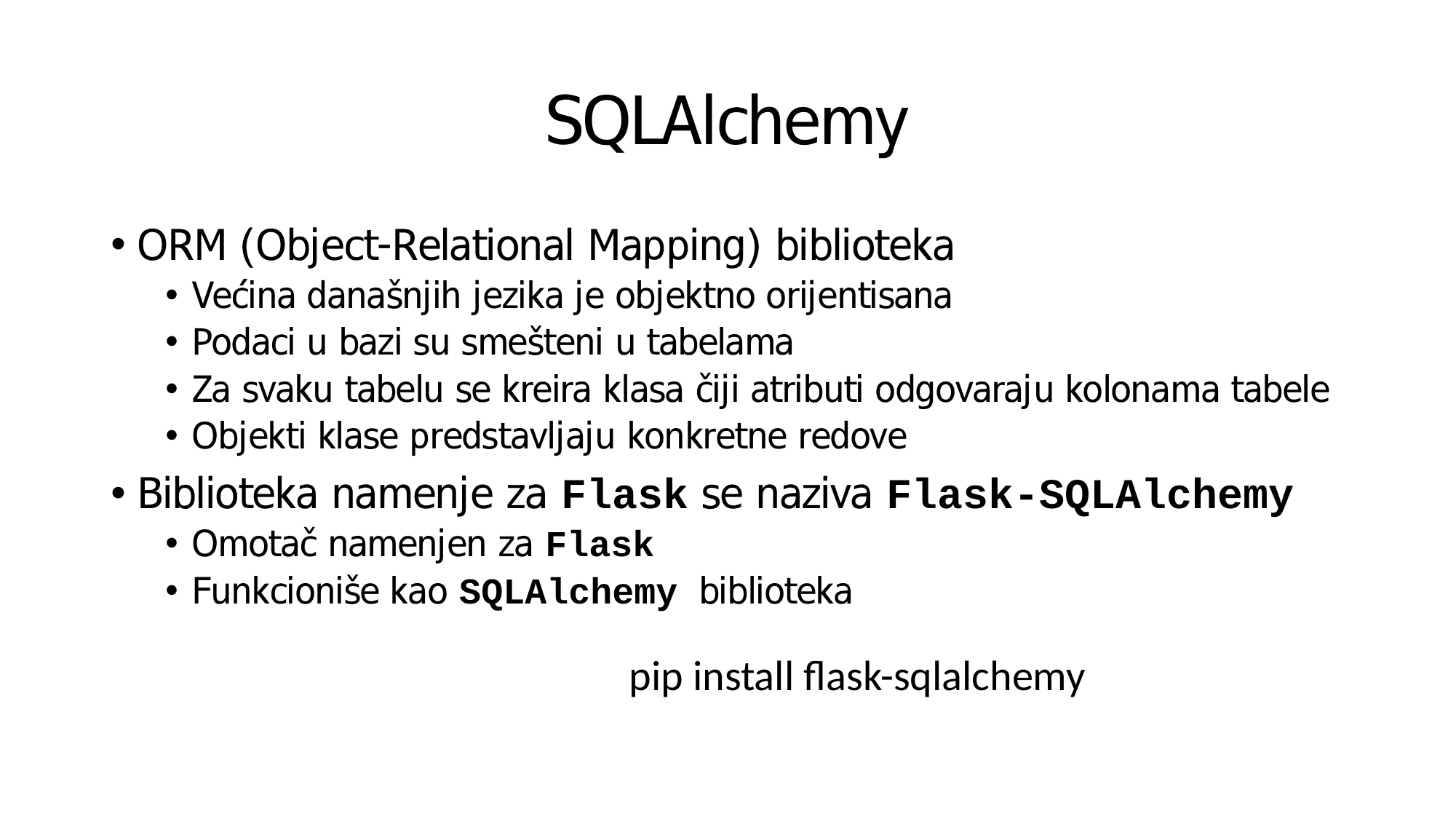

# SQLAlchemy
ORM (Object-Relational Mapping) biblioteka
Većina današnjih jezika je objektno orijentisana
Podaci u bazi su smešteni u tabelama
Za svaku tabelu se kreira klasa čiji atributi odgovaraju kolonama tabele
Objekti klase predstavljaju konkretne redove
Biblioteka namenje za Flask se naziva Flask-SQLAlchemy
Omotač namenjen za Flask
Funkcioniše kao SQLAlchemy biblioteka

pip install flask-sqlalchemy